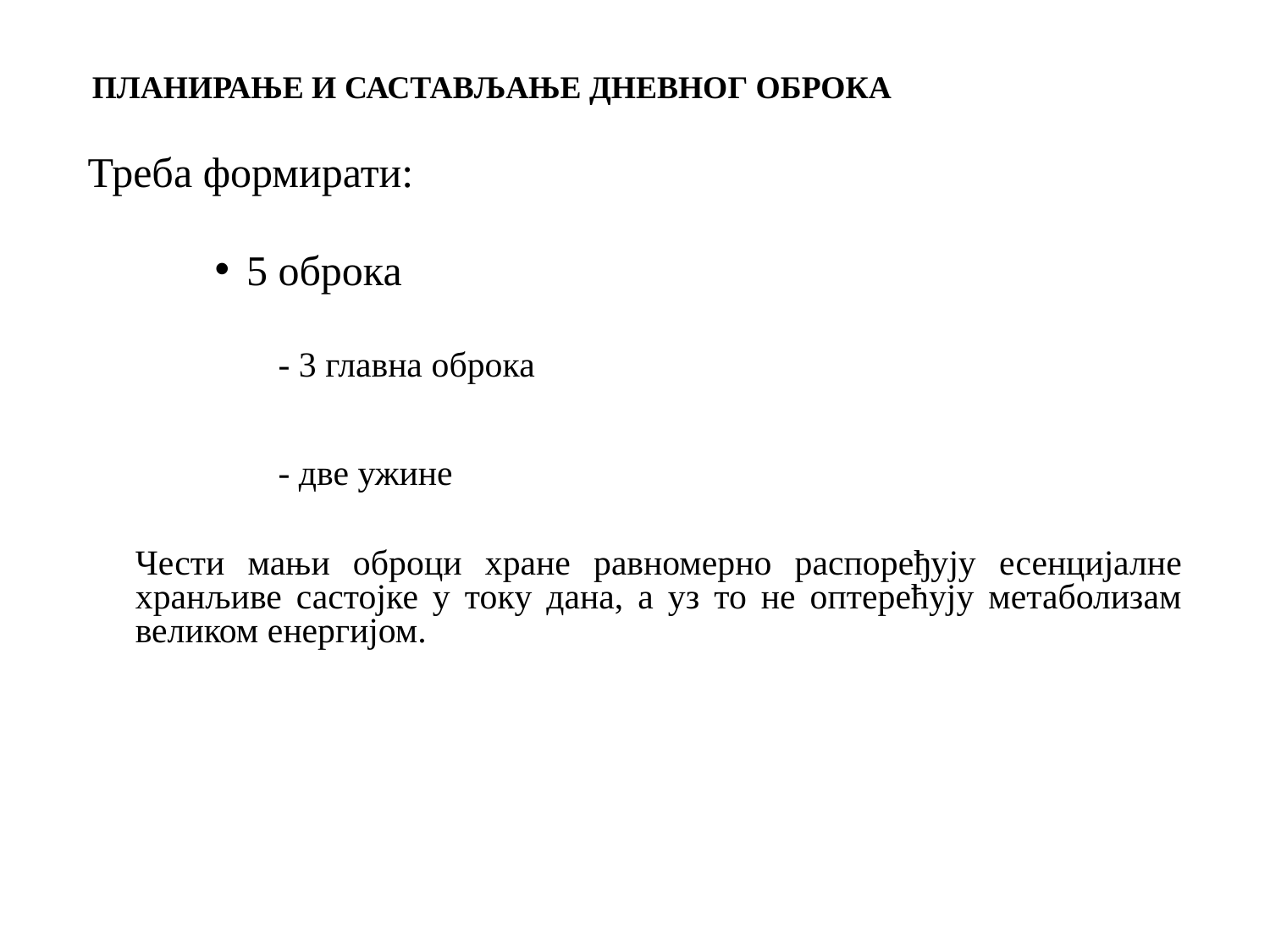

# ПЛАНИРАЊЕ И САСТАВЉАЊЕ ДНЕВНОГ ОБРОКА
Треба формирати:

5 оброка

- 3 главна оброка

- две ужине

	Чести мањи оброци хране равномерно распоређују есенцијалне хранљиве састојке у току дана, а уз то не оптерећују метаболизам великом енергијом.